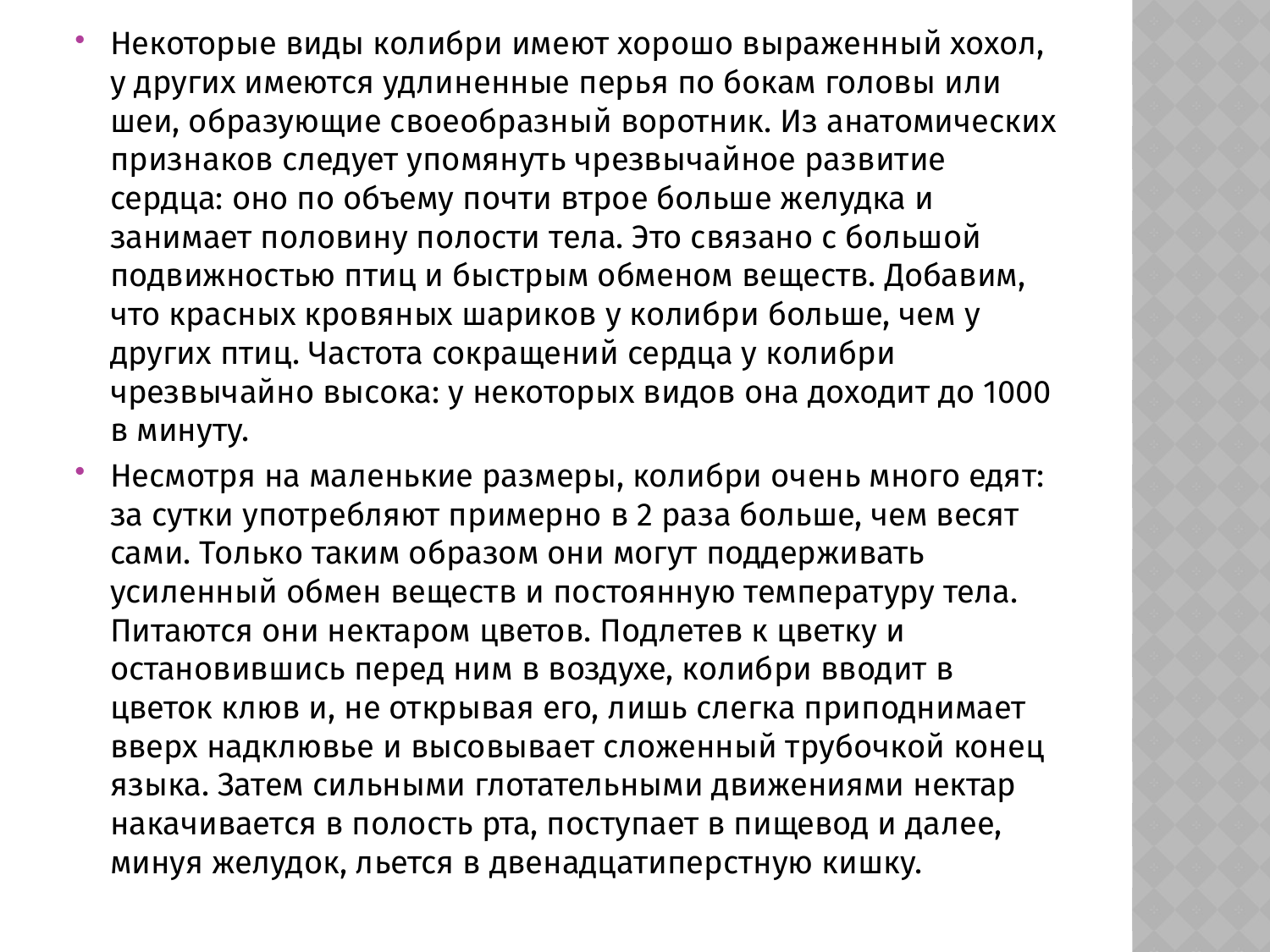

Некоторые виды колибри имеют хорошо выраженный хохол, у других имеются удлиненные перья по бокам головы или шеи, образующие своеобразный воротник. Из анатомических признаков следует упомянуть чрезвычайное развитие сердца: оно по объему почти втрое больше желудка и занимает половину полости тела. Это связано с большой подвижностью птиц и быстрым обменом веществ. Добавим, что красных кровяных шариков у колибри больше, чем у других птиц. Частота сокращений сердца у колибри чрезвычайно высока: у некоторых видов она доходит до 1000 в минуту.
Несмотря на маленькие размеры, колибри очень много едят: за сутки употребляют примерно в 2 раза больше, чем весят сами. Только таким образом они могут поддерживать усиленный обмен веществ и постоянную температуру тела. Питаются они нектаром цветов. Подлетев к цветку и остановившись перед ним в воздухе, колибри вводит в цветок клюв и, не открывая его, лишь слегка приподнимает вверх надклювье и высовывает сложенный трубочкой конец языка. Затем сильными глотательными движениями нектар накачивается в полость рта, поступает в пищевод и далее, минуя желудок, льется в двенадцатиперстную кишку.

#